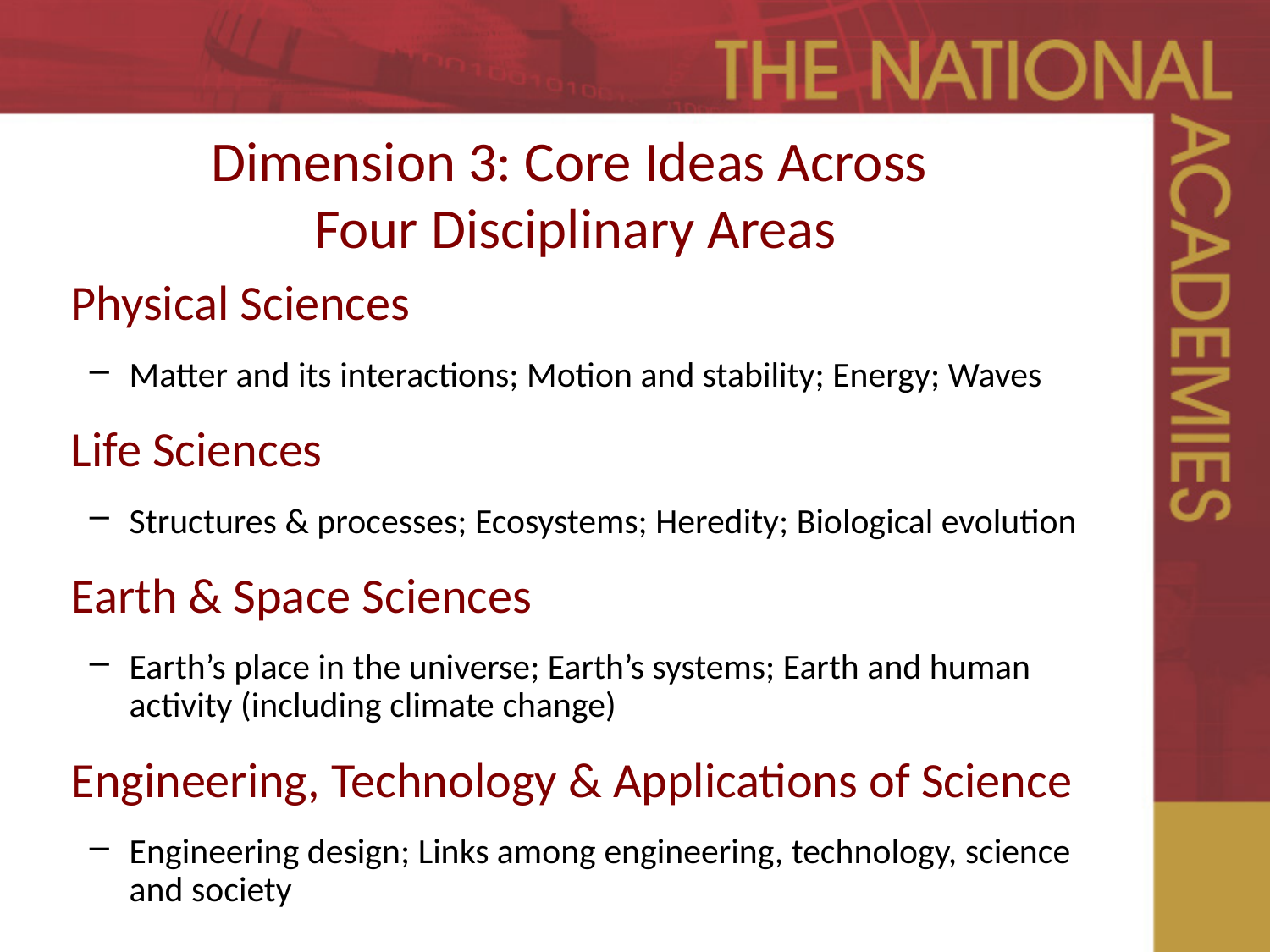

Dimension 3: Core Ideas Across
Four Disciplinary Areas
    Physical Sciences
Matter and its interactions; Motion and stability; Energy; Waves
    Life Sciences
Structures & processes; Ecosystems; Heredity; Biological evolution
    Earth & Space Sciences
Earth’s place in the universe; Earth’s systems; Earth and human activity (including climate change)
    Engineering, Technology & Applications of Science
Engineering design; Links among engineering, technology, science and society